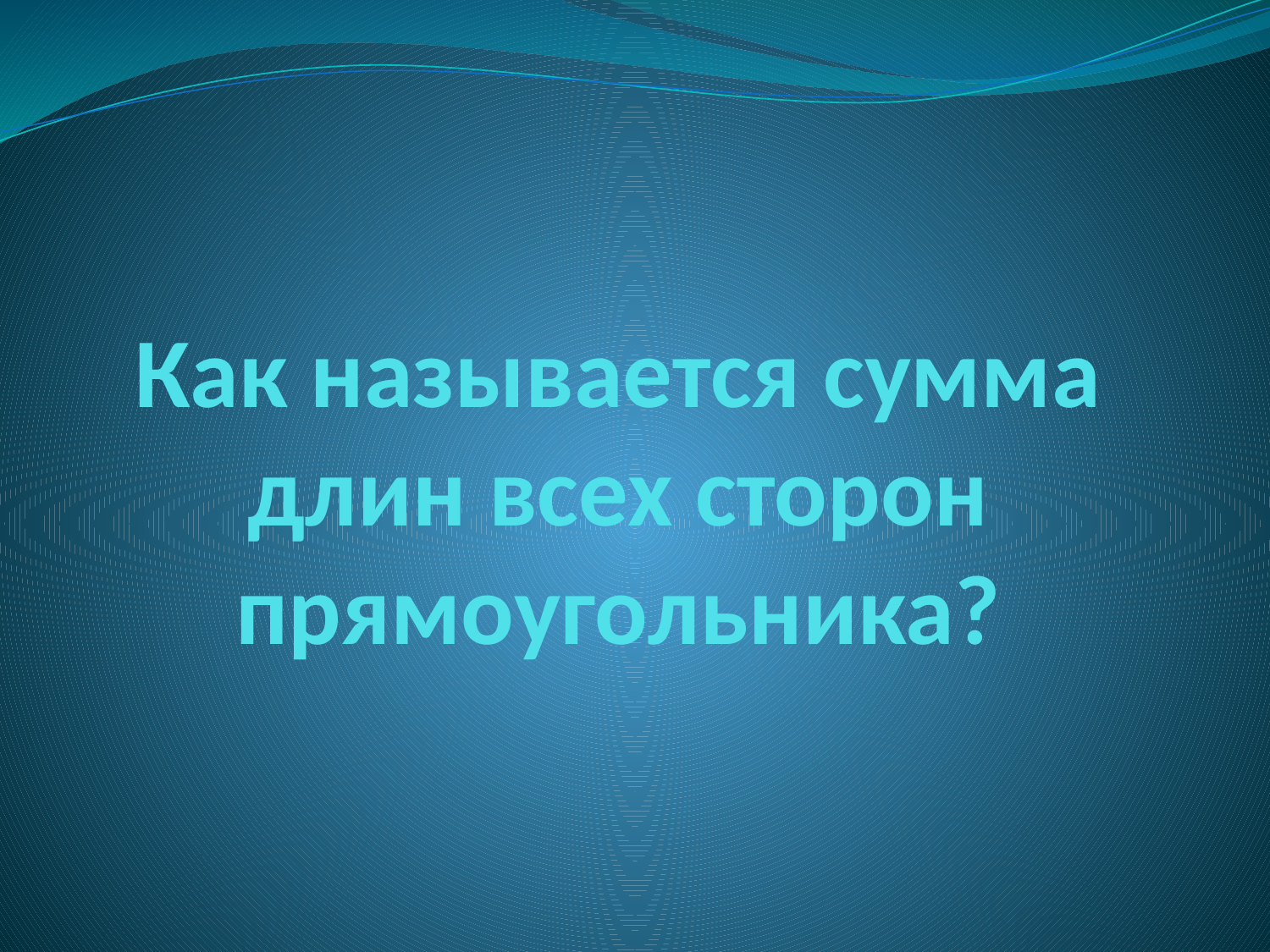

# Как называется сумма длин всех сторон прямоугольника?